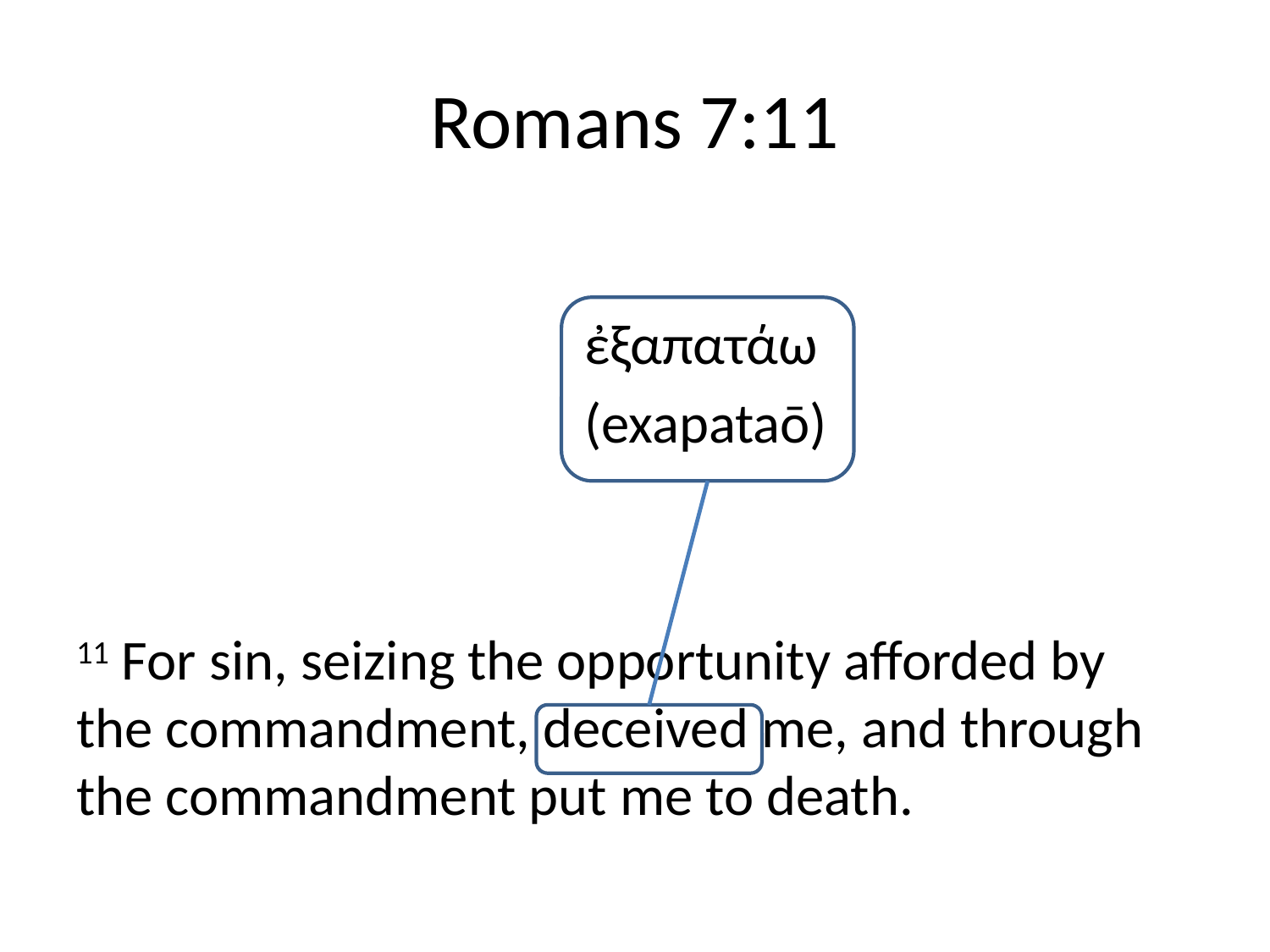

# Romans 7:11

				ἐξαπατάω
				(exapataō)

11 For sin, seizing the opportunity afforded by the commandment, deceived me, and through the commandment put me to death.